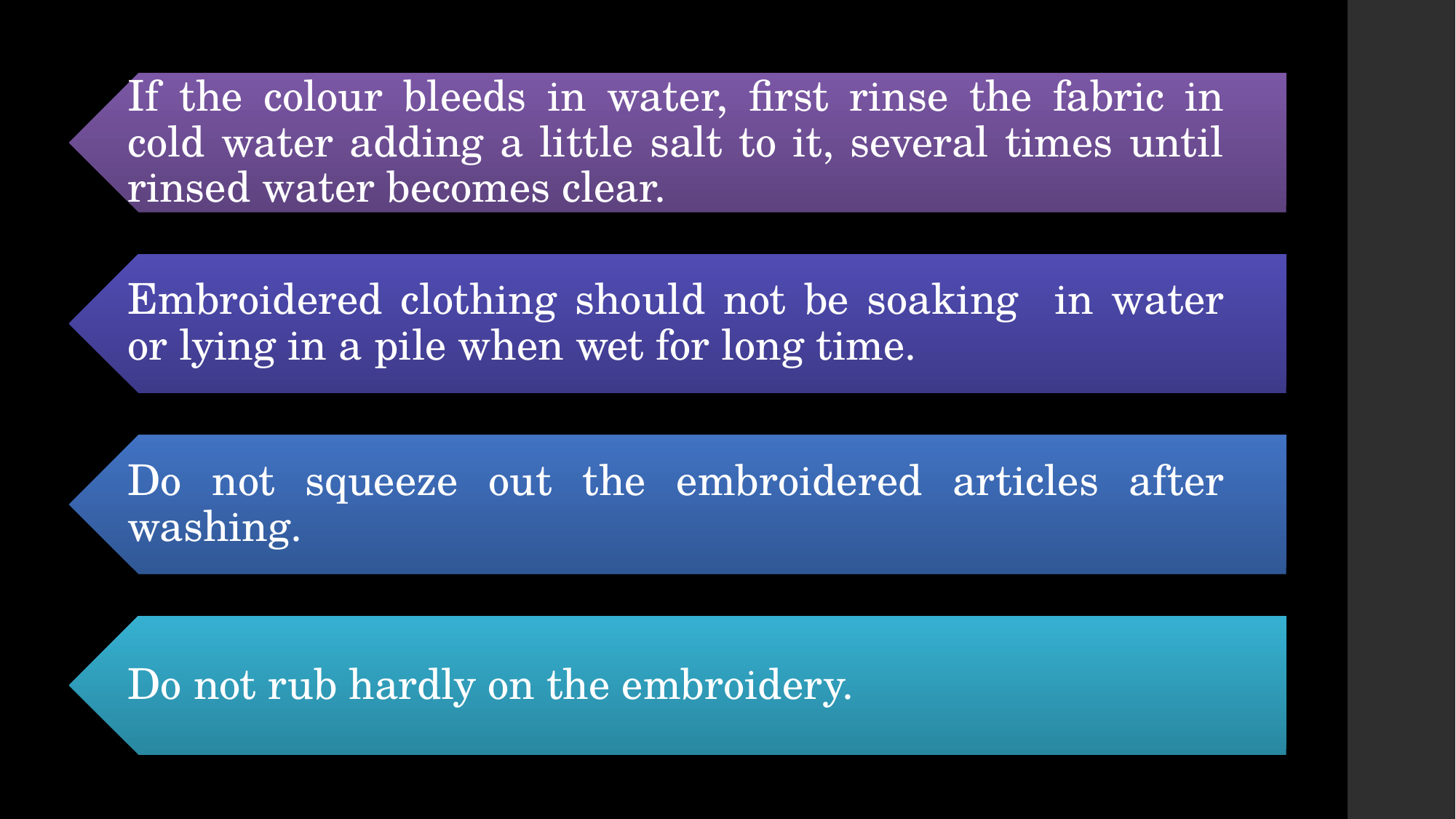

If the colour bleeds in water, first rinse the fabric in cold water adding a little salt to it, several times until rinsed water becomes clear.
Embroidered clothing should not be soaking  in water or lying in a pile when wet for long time.
Do not squeeze out the embroidered articles after washing.
Do not rub hardly on the embroidery.